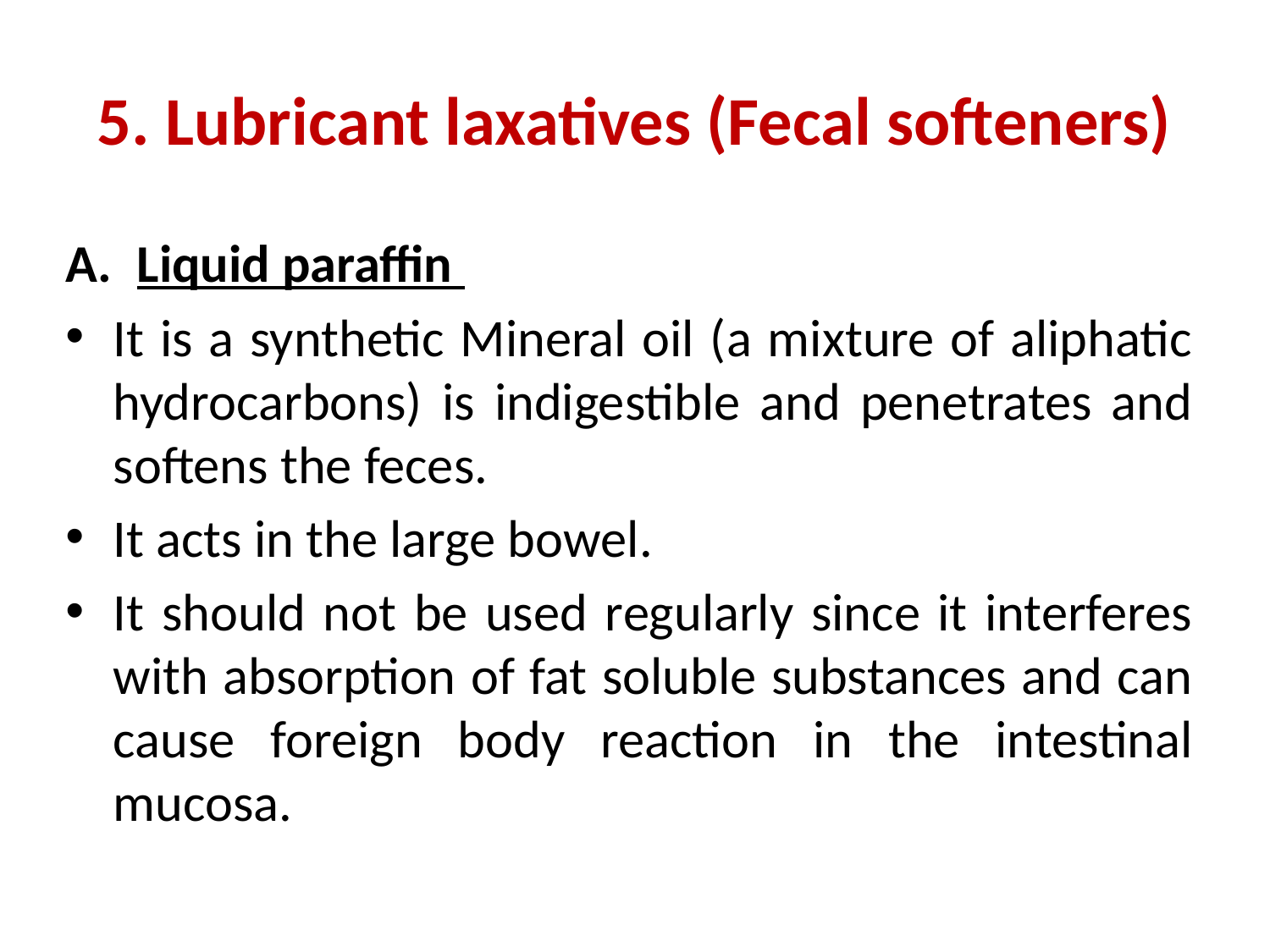

# 5. Lubricant laxatives (Fecal softeners)
Liquid paraffin
It is a synthetic Mineral oil (a mixture of aliphatic hydrocarbons) is indigestible and penetrates and softens the feces.
It acts in the large bowel.
It should not be used regularly since it interferes with absorption of fat soluble substances and can cause foreign body reaction in the intestinal mucosa.